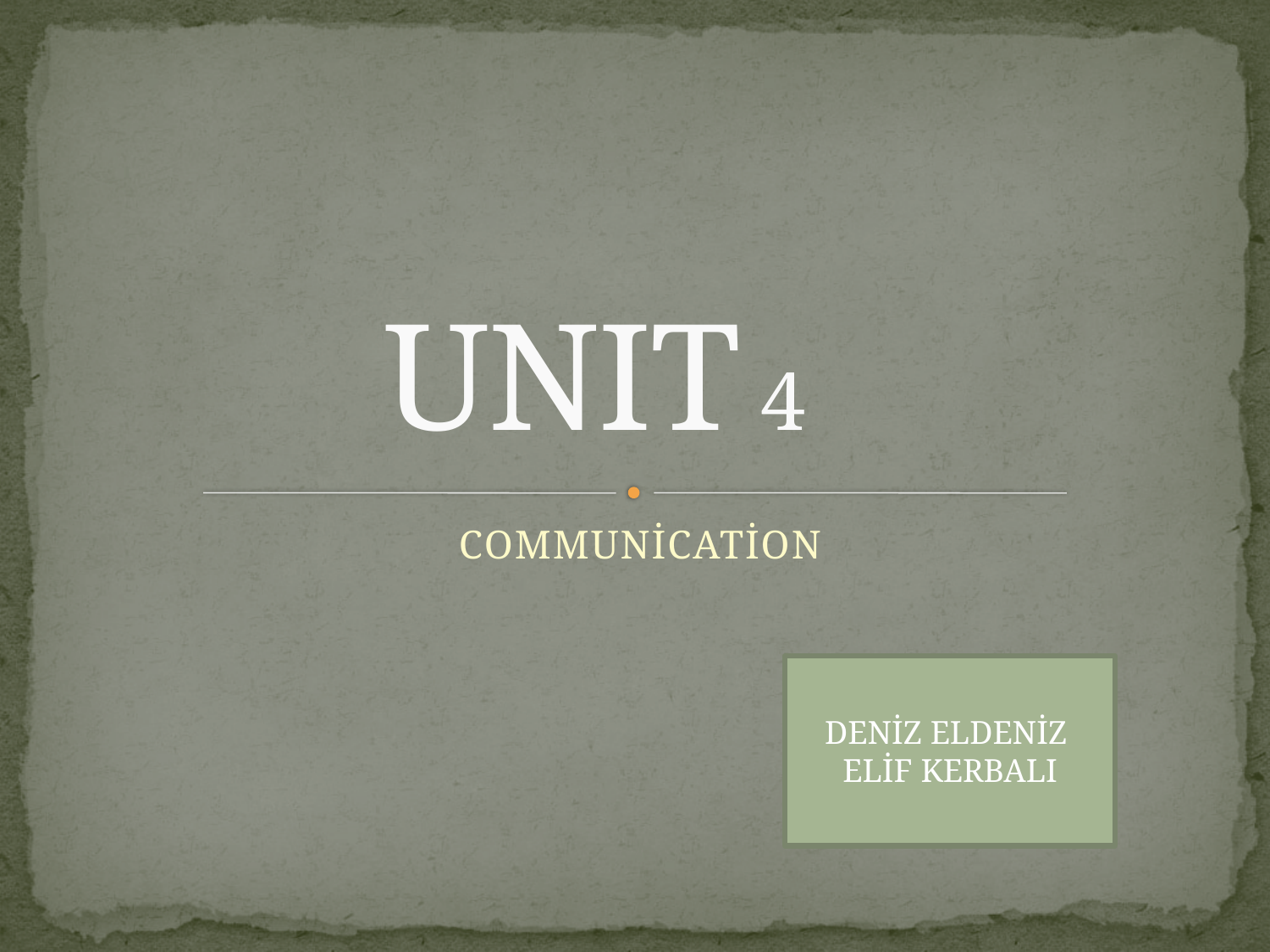

# UNIT 4
COMMUNİCATİON
DENİZ ELDENİZ
ELİF KERBALI